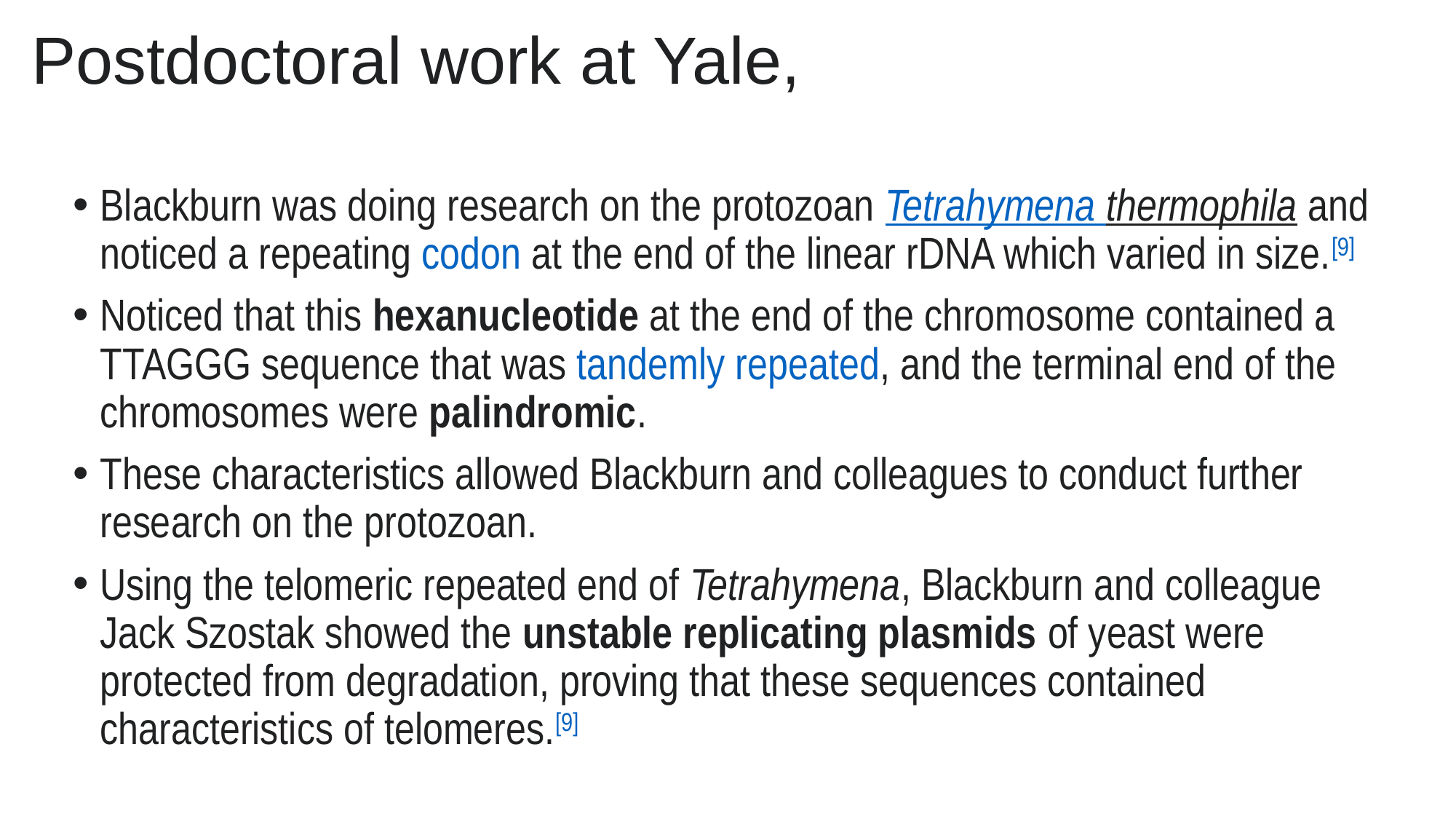

# Postdoctoral work at Yale,
Blackburn was doing research on the protozoan Tetrahymena thermophila and noticed a repeating codon at the end of the linear rDNA which varied in size.[9]
Noticed that this hexanucleotide at the end of the chromosome contained a TTAGGG sequence that was tandemly repeated, and the terminal end of the chromosomes were palindromic.
These characteristics allowed Blackburn and colleagues to conduct further research on the protozoan.
Using the telomeric repeated end of Tetrahymena, Blackburn and colleague Jack Szostak showed the unstable replicating plasmids of yeast were protected from degradation, proving that these sequences contained characteristics of telomeres.[9]